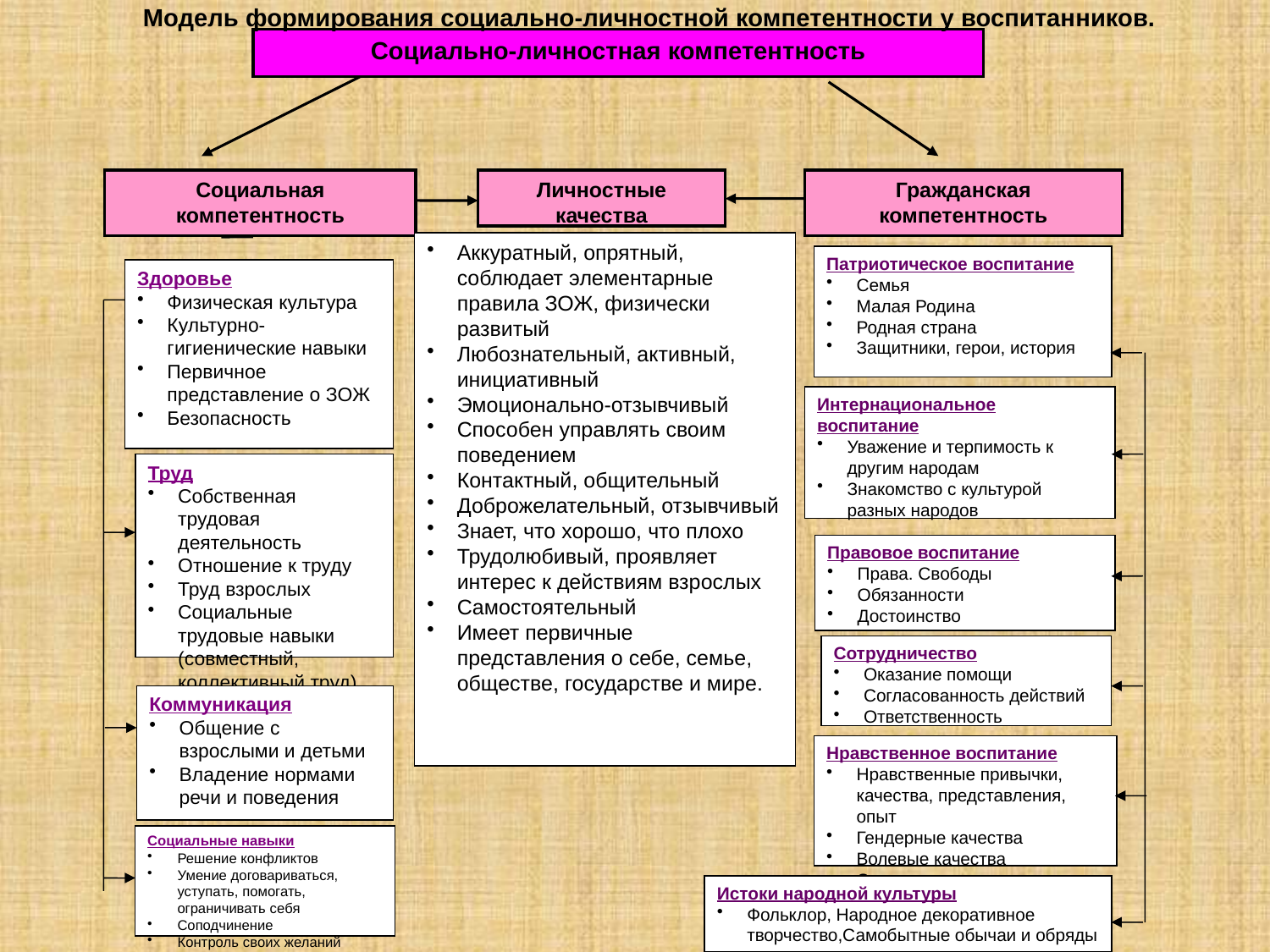

Модель формирования социально-личностной компетентности у воспитанников.

Социально-личностная компетентность

Социальная компетентность
Личностные качества
Гражданская компетентность

Аккуратный, опрятный, соблюдает элементарные правила ЗОЖ, физически развитый
Любознательный, активный, инициативный
Эмоционально-отзывчивый
Способен управлять своим поведением
Контактный, общительный
Доброжелательный, отзывчивый
Знает, что хорошо, что плохо
Трудолюбивый, проявляет интерес к действиям взрослых
Самостоятельный
Имеет первичные представления о себе, семье, обществе, государстве и мире.

Патриотическое воспитание
Семья
Малая Родина
Родная страна
Защитники, герои, история
Здоровье
Физическая культура
Культурно-гигиенические навыки
Первичное представление о ЗОЖ
Безопасность

Интернациональное воспитание
Уважение и терпимость к другим народам
Знакомство с культурой разных народов
Труд
Собственная трудовая деятельность
Отношение к труду
Труд взрослых
Социальные трудовые навыки (совместный, коллективный труд)

Правовое воспитание
Права. Свободы
Обязанности
Достоинство

Сотрудничество
Оказание помощи
Согласованность действий
Ответственность

Коммуникация
Общение с взрослыми и детьми
Владение нормами речи и поведения

Нравственное воспитание
Нравственные привычки, качества, представления, опыт
Гендерные качества
Волевые качества
Самооценка

Социальные навыки
Решение конфликтов
Умение договариваться, уступать, помогать, ограничивать себя
Соподчинение
Контроль своих желаний
Истоки народной культуры
Фольклор, Народное декоративное творчество,Самобытные обычаи и обряды